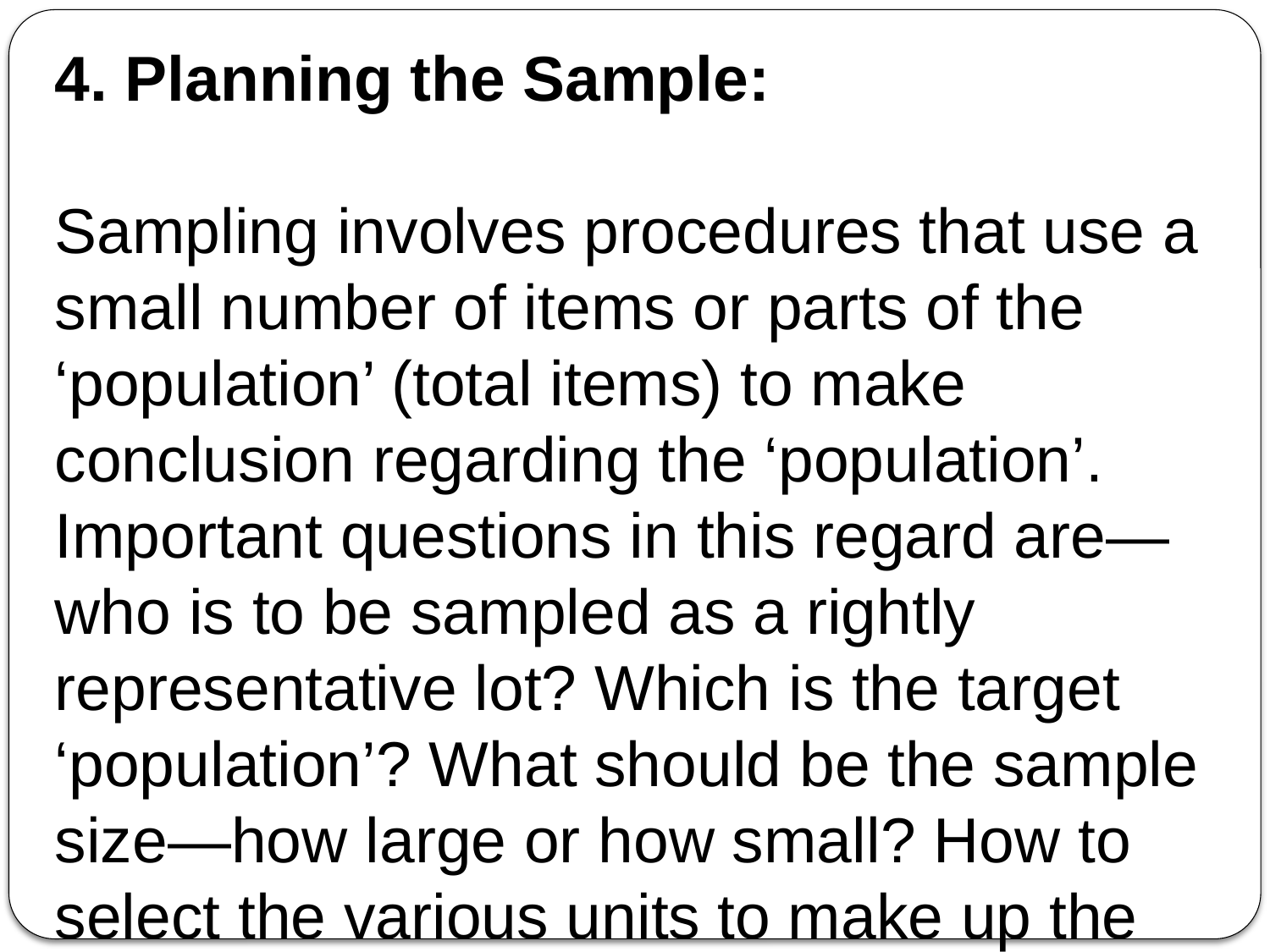

4. Planning the Sample:

Sampling involves procedures that use a small number of items or parts of the ‘population’ (total items) to make conclusion regarding the ‘population’. Important questions in this regard are— who is to be sampled as a rightly representative lot? Which is the target ‘population’? What should be the sample size—how large or how small? How to select the various units to make up the sample?